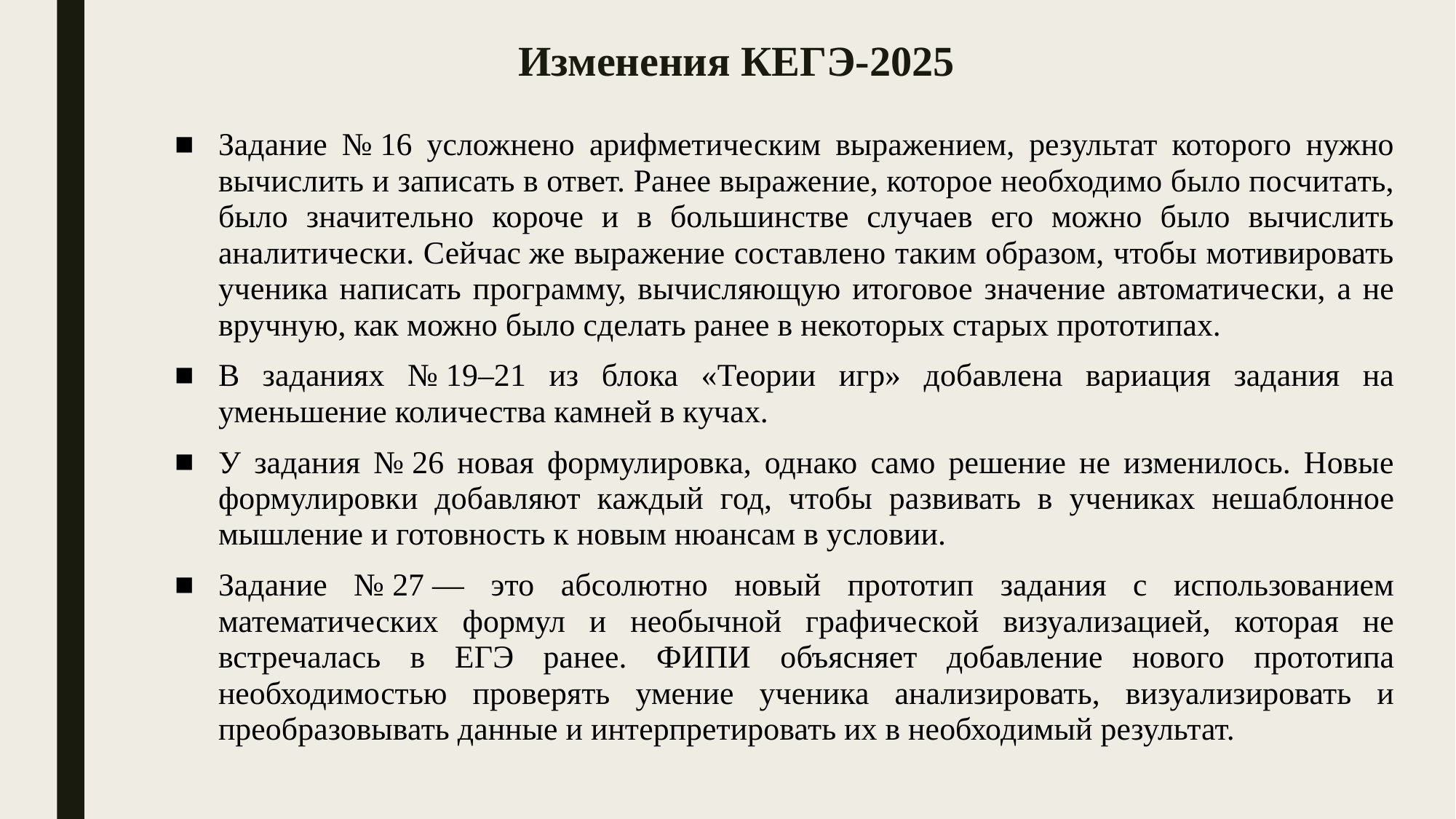

# Изменения КЕГЭ-2025
Задание № 16 усложнено арифметическим выражением, результат которого нужно вычислить и записать в ответ. Ранее выражение, которое необходимо было посчитать, было значительно короче и в большинстве случаев его можно было вычислить аналитически. Сейчас же выражение составлено таким образом, чтобы мотивировать ученика написать программу, вычисляющую итоговое значение автоматически, а не вручную, как можно было сделать ранее в некоторых старых прототипах.
В заданиях № 19–21 из блока «Теории игр» добавлена вариация задания на уменьшение количества камней в кучах.
У задания № 26 новая формулировка, однако само решение не изменилось. Новые формулировки добавляют каждый год, чтобы развивать в учениках нешаблонное мышление и готовность к новым нюансам в условии.
Задание № 27 — это абсолютно новый прототип задания с использованием математических формул и необычной графической визуализацией, которая не встречалась в ЕГЭ ранее. ФИПИ объясняет добавление нового прототипа необходимостью проверять умение ученика анализировать, визуализировать и преобразовывать данные и интерпретировать их в необходимый результат.